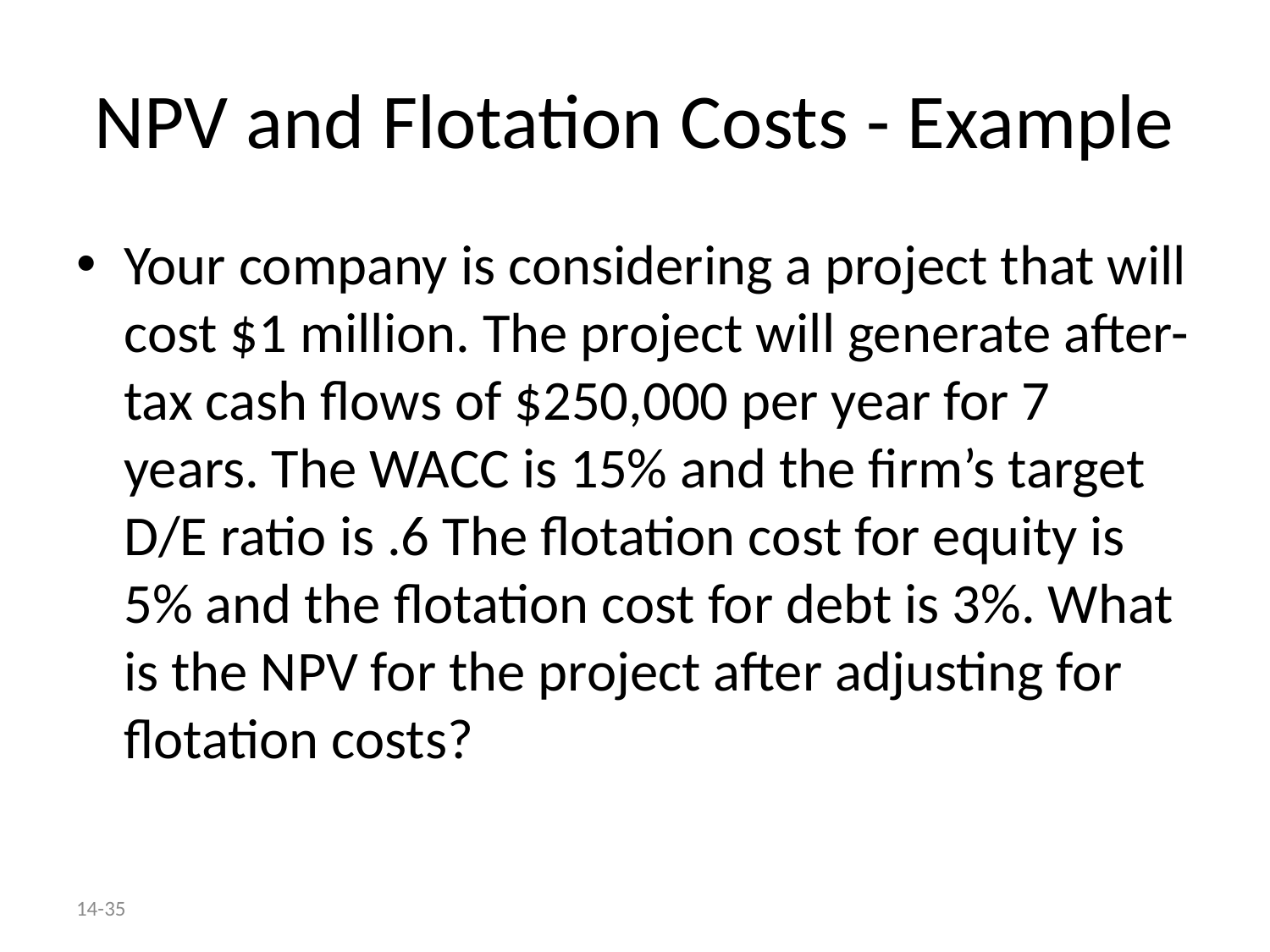

# NPV and Flotation Costs - Example
Your company is considering a project that will cost $1 million. The project will generate after-tax cash flows of $250,000 per year for 7 years. The WACC is 15% and the firm’s target D/E ratio is .6 The flotation cost for equity is 5% and the flotation cost for debt is 3%. What is the NPV for the project after adjusting for flotation costs?
14-35